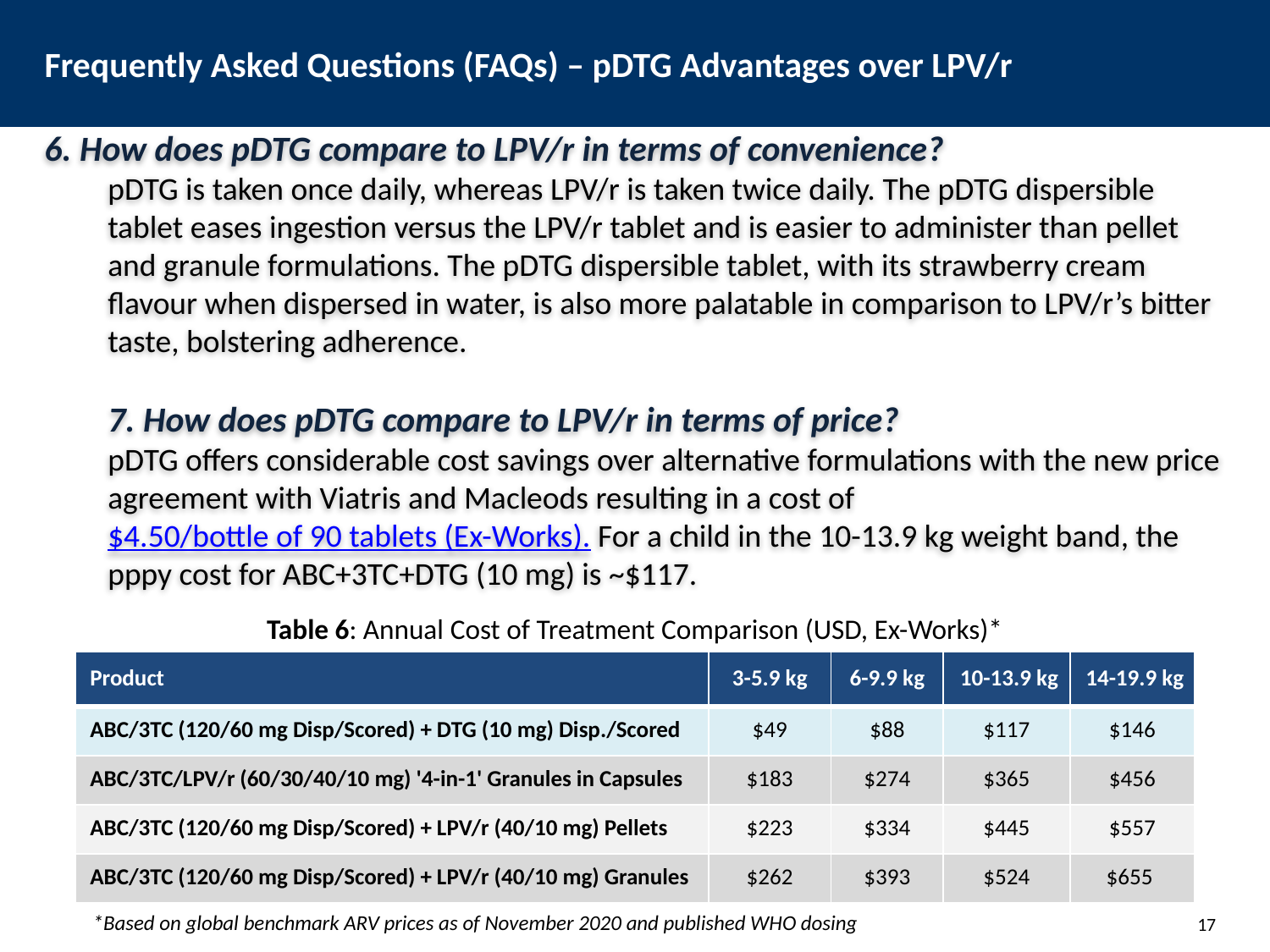

# Frequently Asked Questions (FAQs) – pDTG Advantages over LPV/r
6. How does pDTG compare to LPV/r in terms of convenience?
pDTG is taken once daily, whereas LPV/r is taken twice daily. The pDTG dispersible tablet eases ingestion versus the LPV/r tablet and is easier to administer than pellet and granule formulations. The pDTG dispersible tablet, with its strawberry cream flavour when dispersed in water, is also more palatable in comparison to LPV/r’s bitter taste, bolstering adherence.

7. How does pDTG compare to LPV/r in terms of price?
pDTG offers considerable cost savings over alternative formulations with the new price agreement with Viatris and Macleods resulting in a cost of $4.50/bottle of 90 tablets (Ex-Works). For a child in the 10-13.9 kg weight band, the pppy cost for ABC+3TC+DTG (10 mg) is ~$117.
Table 6: Annual Cost of Treatment Comparison (USD, Ex-Works)*
| Product | 3-5.9 kg | 6-9.9 kg | 10-13.9 kg | 14-19.9 kg |
| --- | --- | --- | --- | --- |
| ABC/3TC (120/60 mg Disp/Scored) + DTG (10 mg) Disp./Scored | $49 | $88 | $117 | $146 |
| ABC/3TC/LPV/r (60/30/40/10 mg) '4-in-1' Granules in Capsules | $183 | $274 | $365 | $456 |
| ABC/3TC (120/60 mg Disp/Scored) + LPV/r (40/10 mg) Pellets | $223 | $334 | $445 | $557 |
| ABC/3TC (120/60 mg Disp/Scored) + LPV/r (40/10 mg) Granules | $262 | $393 | $524 | $655 |
 *Based on global benchmark ARV prices as of November 2020 and published WHO dosing